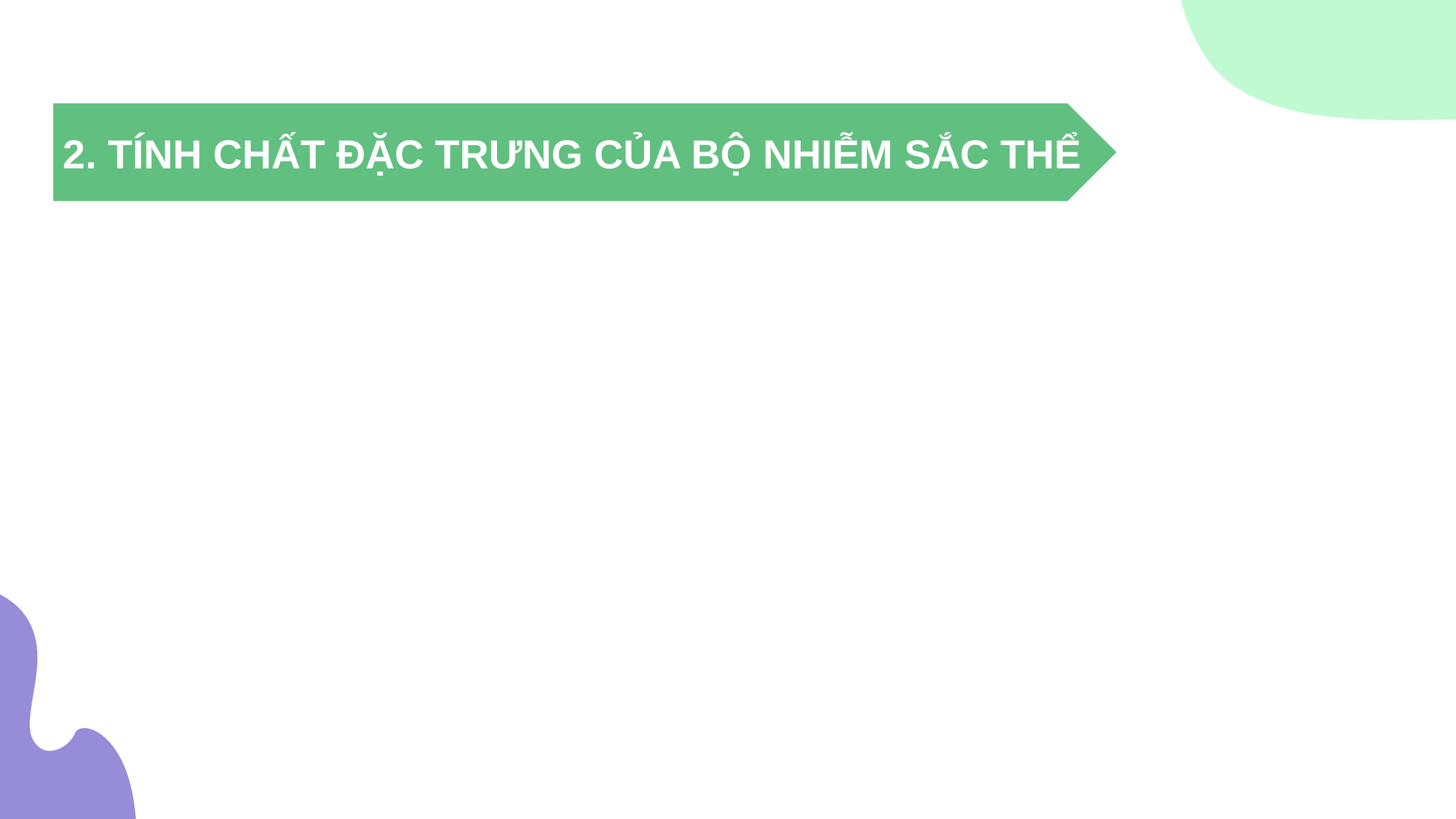

2. TÍNH CHẤT ĐẶC TRƯNG CỦA BỘ NHIỄM SẮC THỂ